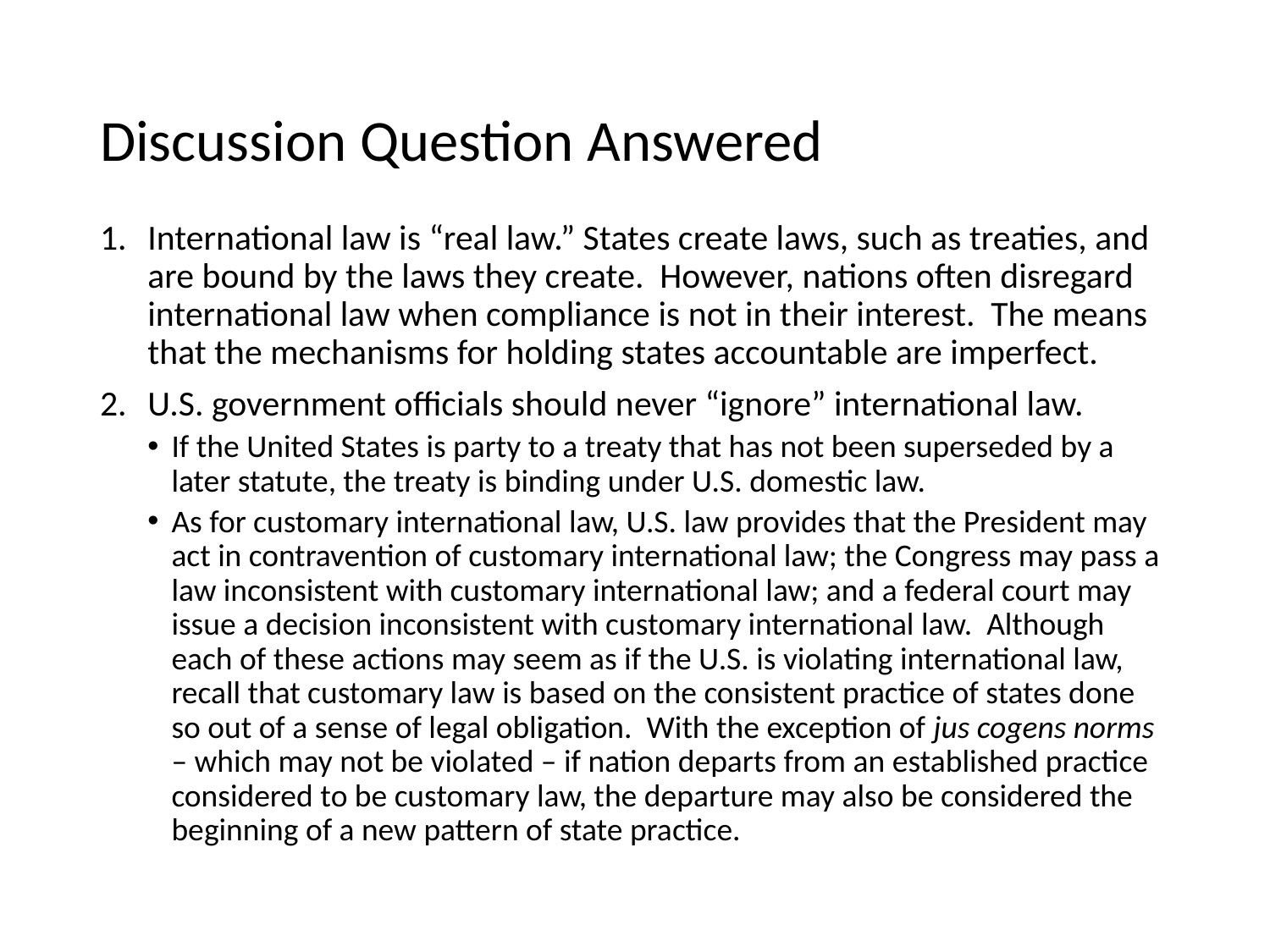

# Discussion Question Answered
International law is “real law.” States create laws, such as treaties, and are bound by the laws they create.  However, nations often disregard international law when compliance is not in their interest.  The means that the mechanisms for holding states accountable are imperfect.
U.S. government officials should never “ignore” international law.
If the United States is party to a treaty that has not been superseded by a later statute, the treaty is binding under U.S. domestic law.
As for customary international law, U.S. law provides that the President may act in contravention of customary international law; the Congress may pass a law inconsistent with customary international law; and a federal court may issue a decision inconsistent with customary international law.  Although each of these actions may seem as if the U.S. is violating international law, recall that customary law is based on the consistent practice of states done so out of a sense of legal obligation.  With the exception of jus cogens norms – which may not be violated – if nation departs from an established practice considered to be customary law, the departure may also be considered the beginning of a new pattern of state practice.